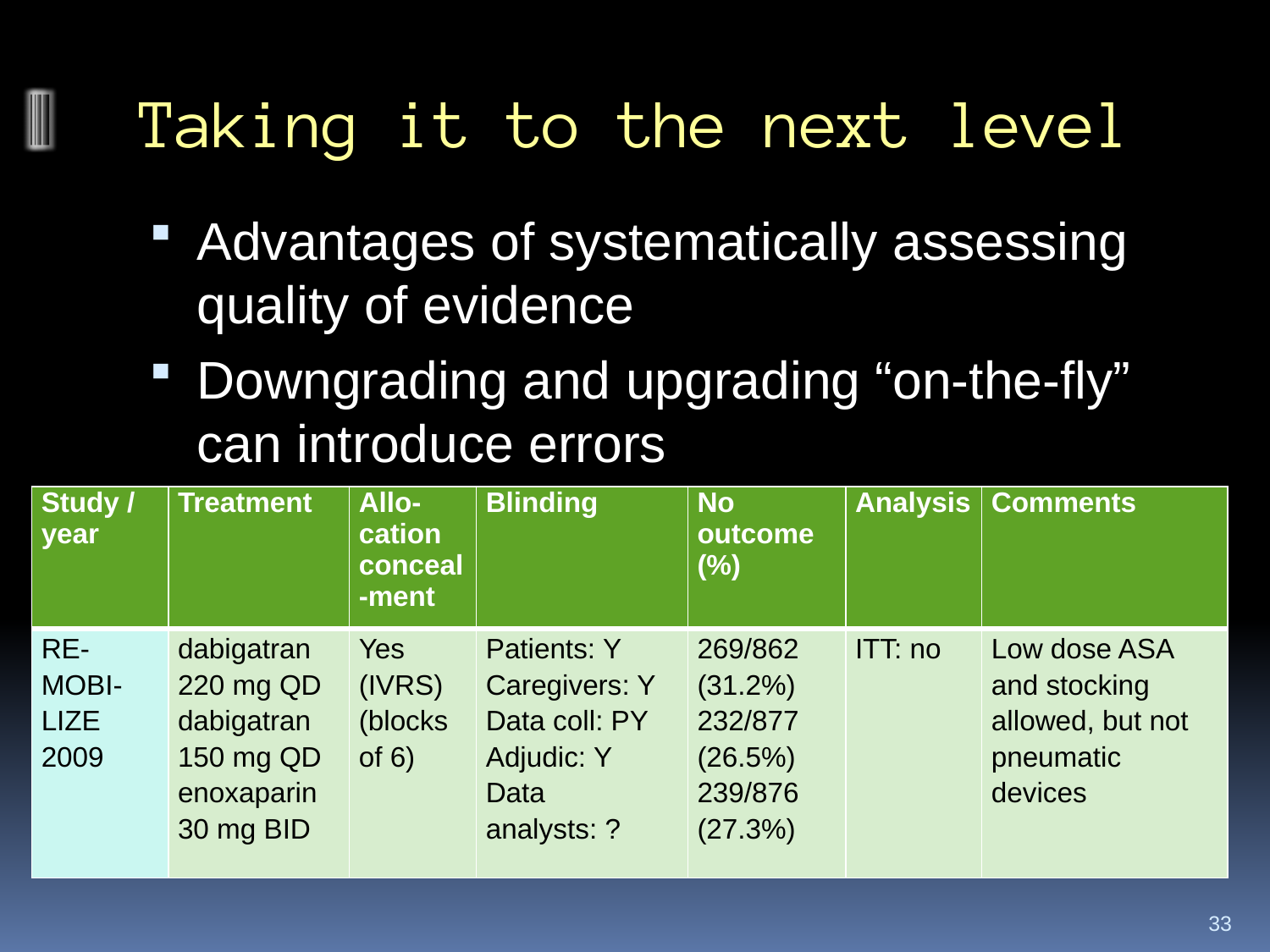

# Taking it to the next level
Advantages of systematically assessing quality of evidence
Downgrading and upgrading “on-the-fly” can introduce errors
| Study / year | Treatment | Allo-cation conceal-ment | Blinding | No outcome (%) | Analysis | Comments |
| --- | --- | --- | --- | --- | --- | --- |
| RE-MOBI-LIZE 2009 | dabigatran 220 mg QD dabigatran 150 mg QD enoxaparin 30 mg BID | Yes (IVRS) (blocks of 6) | Patients: Y Caregivers: Y Data coll: PY Adjudic: Y Data analysts: ? | 269/862 (31.2%) 232/877 (26.5%) 239/876 (27.3%) | ITT: no | Low dose ASA and stocking allowed, but not pneumatic devices |
33